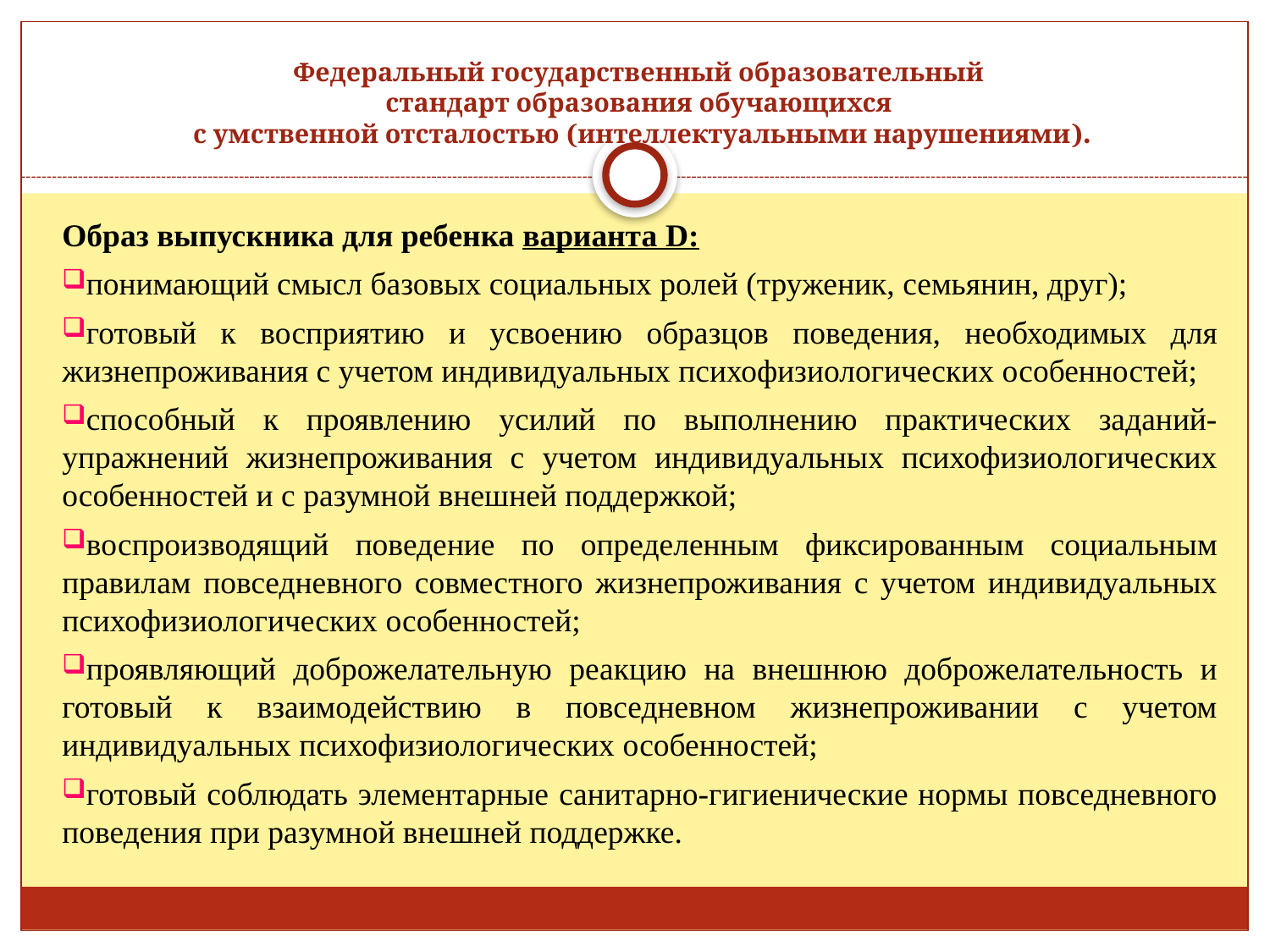

# Федеральный государственный образовательный стандарт образования обучающихся с умственной отсталостью (интеллектуальными нарушениями).
Образ выпускника для ребенка варианта D:
понимающий смысл базовых социальных ролей (труженик, семьянин, друг);
готовый к восприятию и усвоению образцов поведения, необходимых для жизнепроживания с учетом индивидуальных психофизиологических особенностей;
способный к проявлению усилий по выполнению практических заданий-упражнений жизнепроживания с учетом индивидуальных психофизиологических особенностей и с разумной внешней поддержкой;
воспроизводящий поведение по определенным фиксированным социальным правилам повседневного совместного жизнепроживания с учетом индивидуальных психофизиологических особенностей;
проявляющий доброжелательную реакцию на внешнюю доброжелательность и готовый к взаимодействию в повседневном жизнепроживании с учетом индивидуальных психофизиологических особенностей;
готовый соблюдать элементарные санитарно-гигиенические нормы повседневного поведения при разумной внешней поддержке.